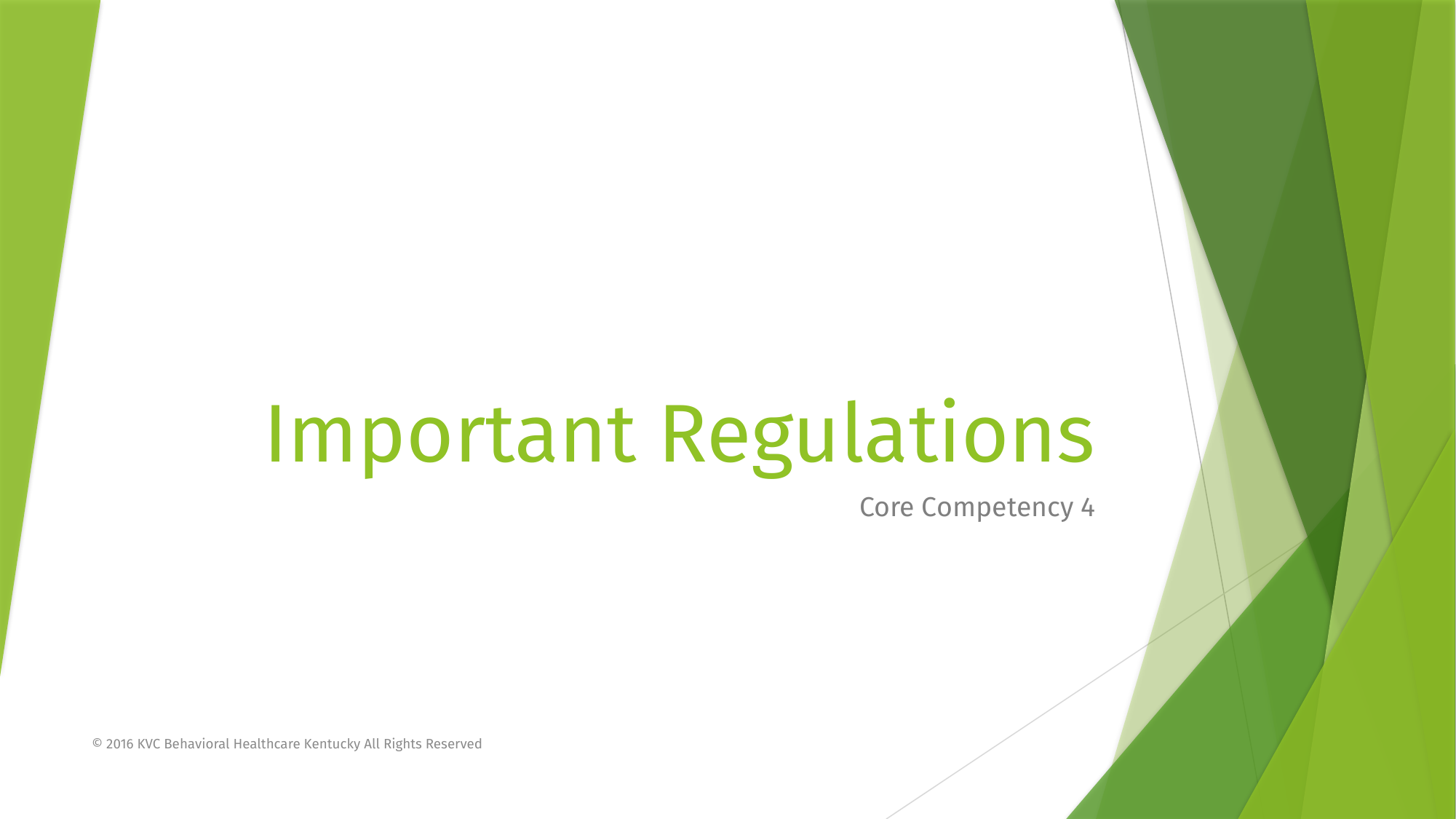

# Important Regulations
Core Competency 4
© 2016 KVC Behavioral Healthcare Kentucky All Rights Reserved